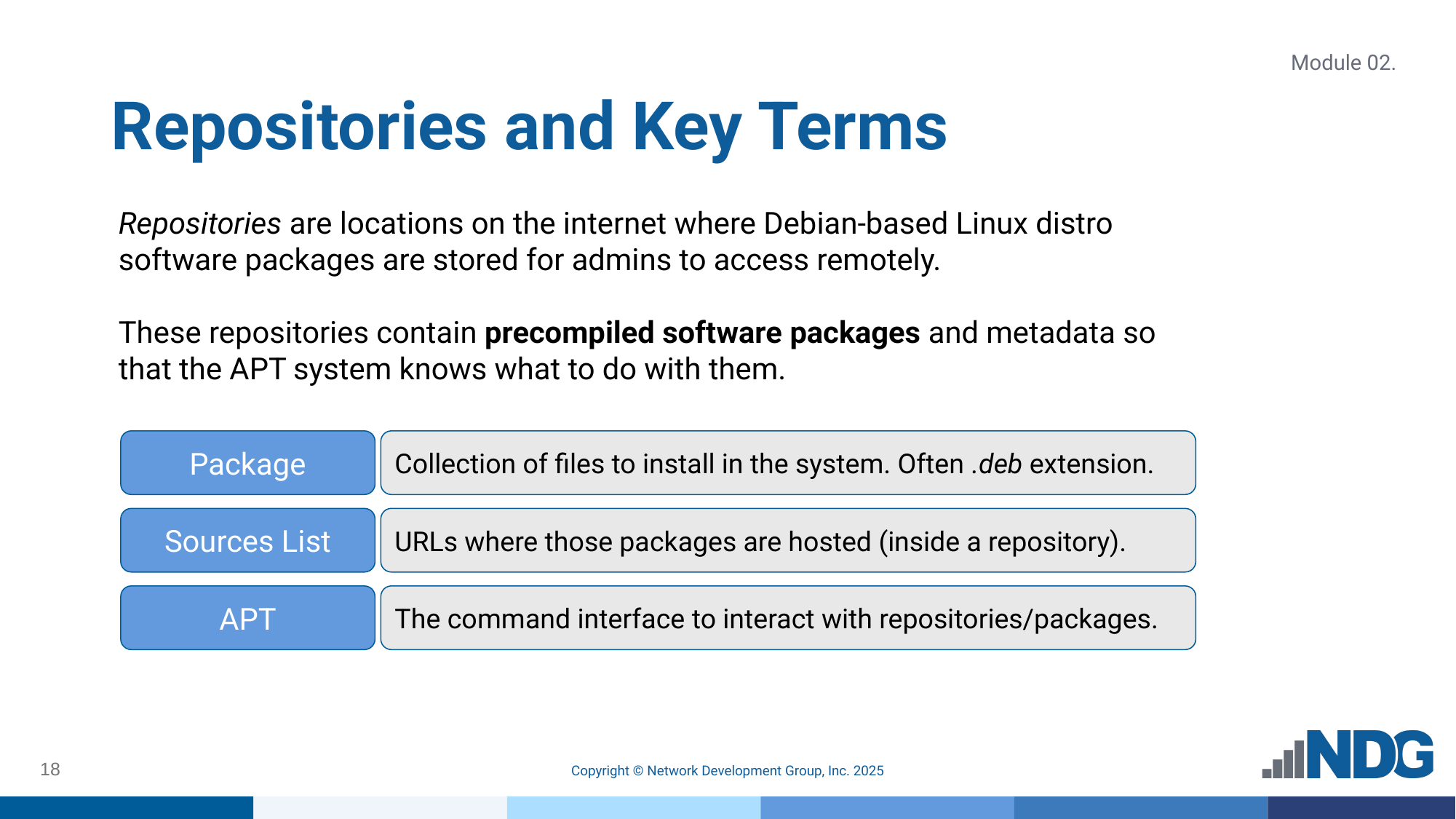

# Repositories and Key Terms
Module 02.
Repositories are locations on the internet where Debian-based Linux distro software packages are stored for admins to access remotely.

These repositories contain precompiled software packages and metadata so that the APT system knows what to do with them.
Package
Collection of files to install in the system. Often .deb extension.
Sources List
URLs where those packages are hosted (inside a repository).
APT
The command interface to interact with repositories/packages.